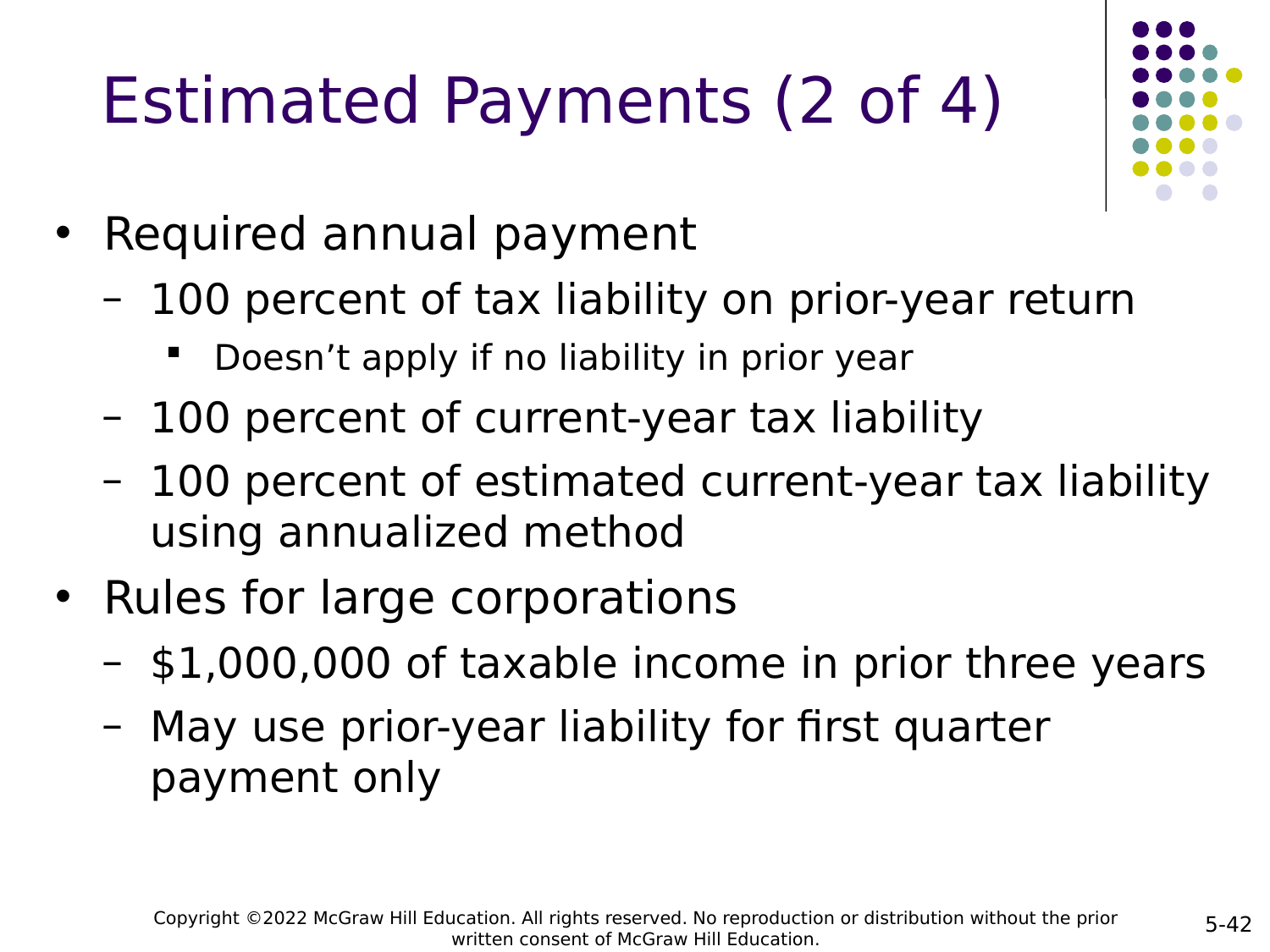

# Estimated Payments (2 of 4)
Required annual payment
100 percent of tax liability on prior-year return
Doesn’t apply if no liability in prior year
100 percent of current-year tax liability
100 percent of estimated current-year tax liability using annualized method
Rules for large corporations
$1,000,000 of taxable income in prior three years
May use prior-year liability for first quarter payment only
5-42